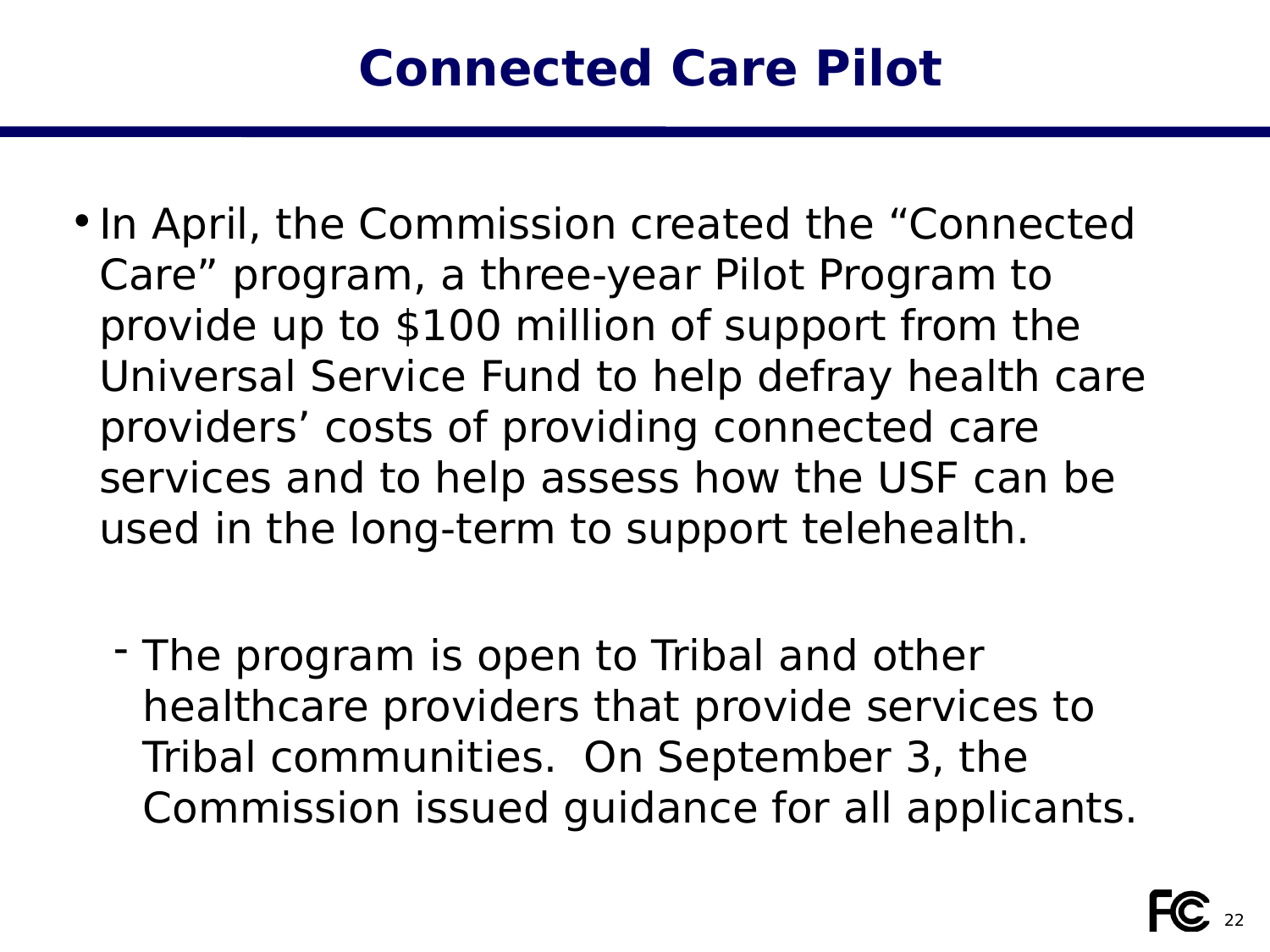

# Connected Care Pilot
In April, the Commission created the “Connected Care” program, a three-year Pilot Program to provide up to $100 million of support from the Universal Service Fund to help defray health care providers’ costs of providing connected care services and to help assess how the USF can be used in the long-term to support telehealth.

The program is open to Tribal and other healthcare providers that provide services to Tribal communities.  On September 3, the Commission issued guidance for all applicants.

22